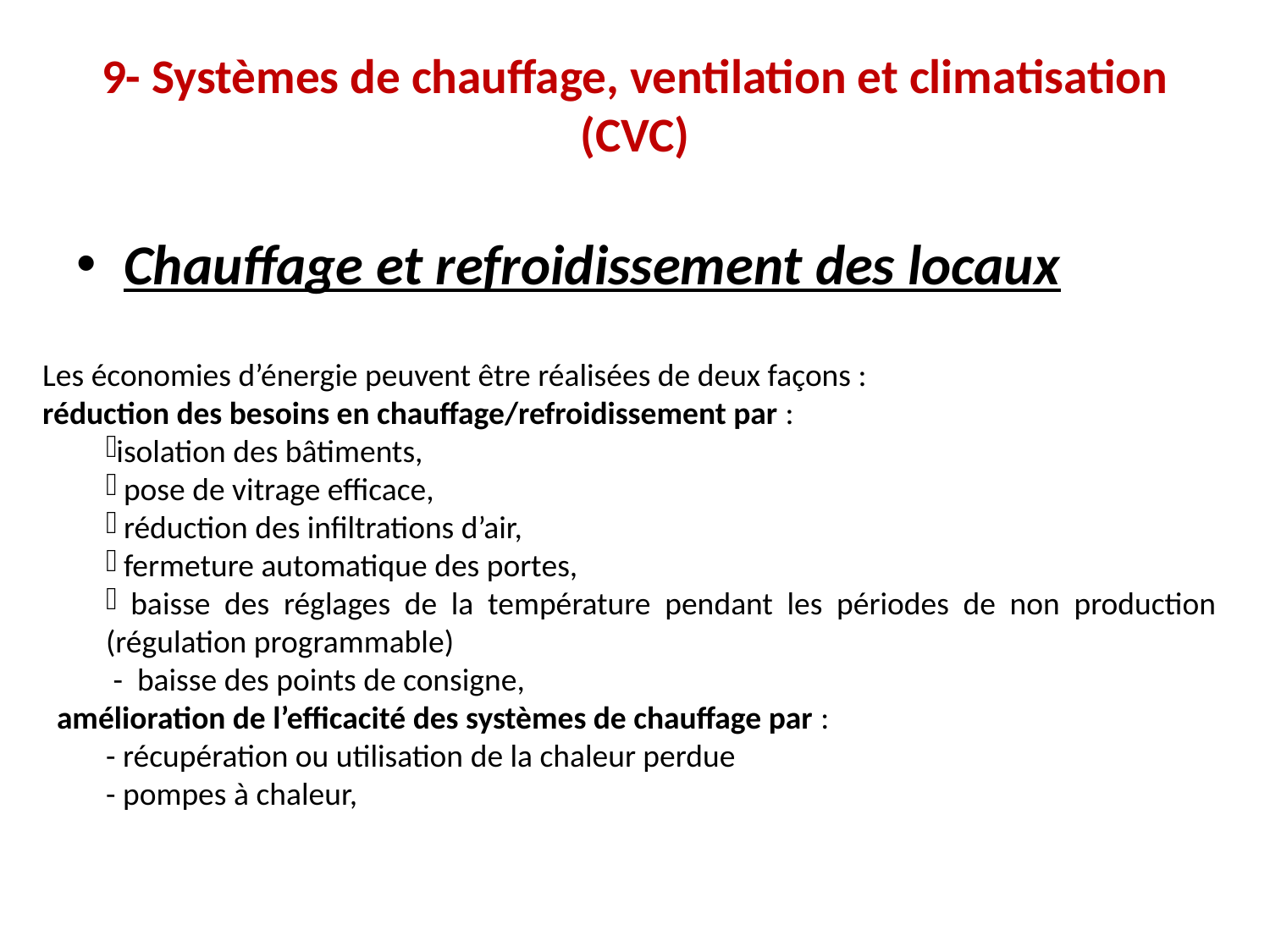

# 9- Systèmes de chauffage, ventilation et climatisation (CVC)
Chauffage et refroidissement des locaux
Les économies d’énergie peuvent être réalisées de deux façons :
réduction des besoins en chauffage/refroidissement par :
isolation des bâtiments,
 pose de vitrage efficace,
 réduction des infiltrations d’air,
 fermeture automatique des portes,
 baisse des réglages de la température pendant les périodes de non production (régulation programmable)
 -  baisse des points de consigne,
  amélioration de l’efficacité des systèmes de chauffage par :
- récupération ou utilisation de la chaleur perdue
- pompes à chaleur,